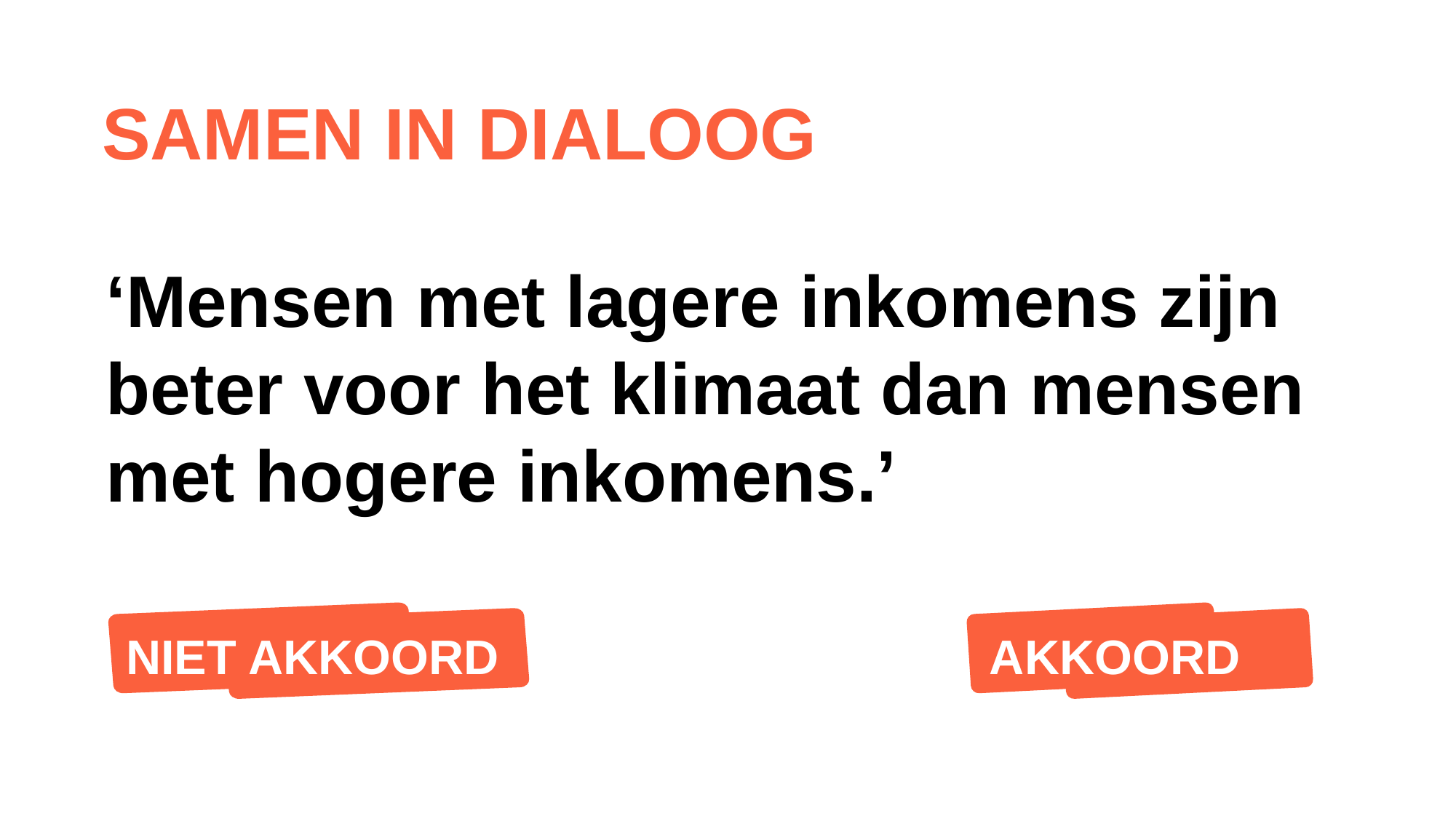

Samen in dialoog
‘Mensen met lagere inkomens zijn beter voor het klimaat dan mensen met hogere inkomens.’

AKKOORD
AKKOORD
NIET AKKOORD